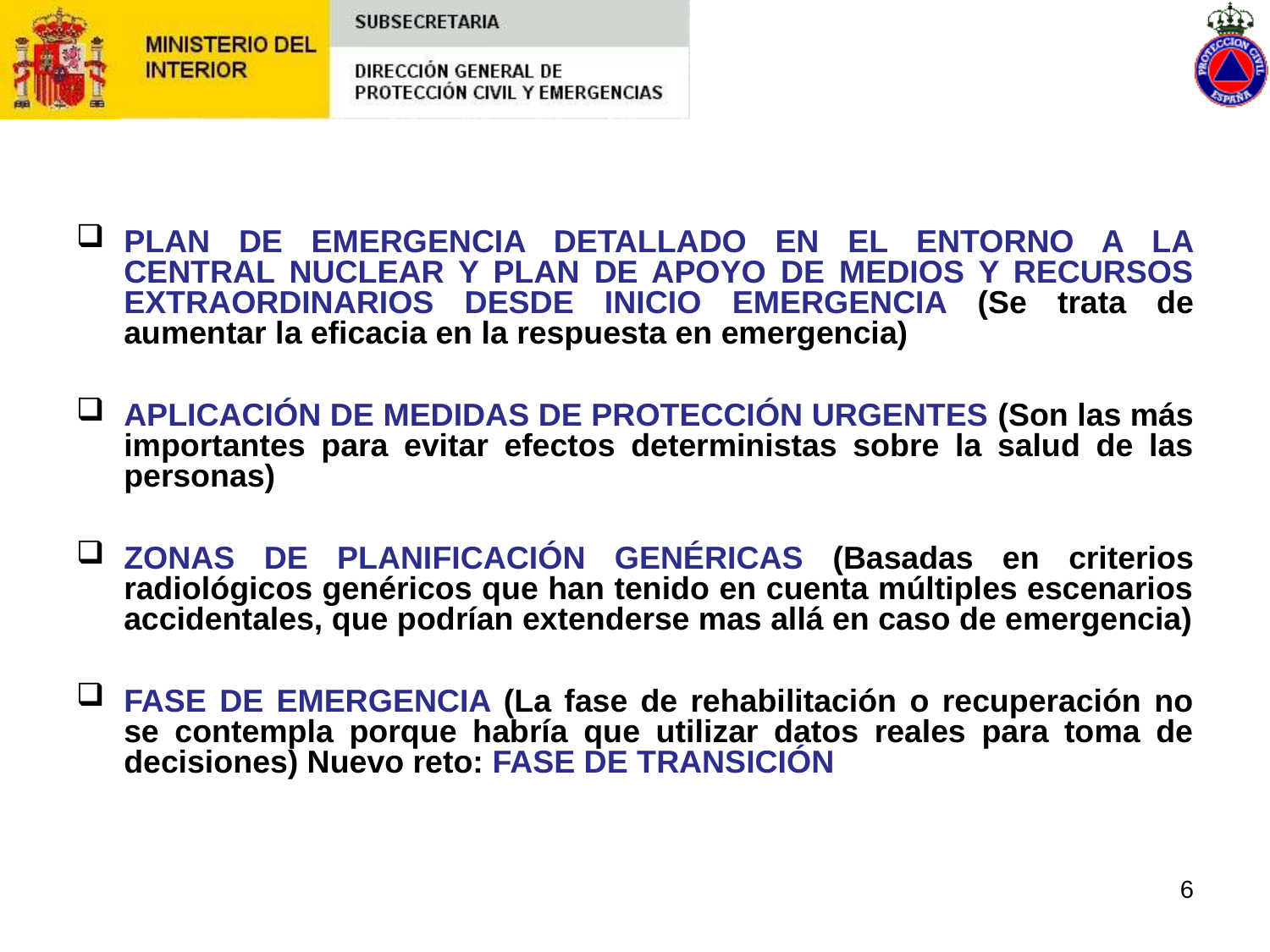

#
PLAN DE EMERGENCIA DETALLADO EN EL ENTORNO A LA CENTRAL NUCLEAR Y PLAN DE APOYO DE MEDIOS Y RECURSOS EXTRAORDINARIOS DESDE INICIO EMERGENCIA (Se trata de aumentar la eficacia en la respuesta en emergencia)

APLICACIÓN DE MEDIDAS DE PROTECCIÓN URGENTES (Son las más importantes para evitar efectos deterministas sobre la salud de las personas)

ZONAS DE PLANIFICACIÓN GENÉRICAS (Basadas en criterios radiológicos genéricos que han tenido en cuenta múltiples escenarios accidentales, que podrían extenderse mas allá en caso de emergencia)

FASE DE EMERGENCIA (La fase de rehabilitación o recuperación no se contempla porque habría que utilizar datos reales para toma de decisiones) Nuevo reto: FASE DE TRANSICIÓN

6